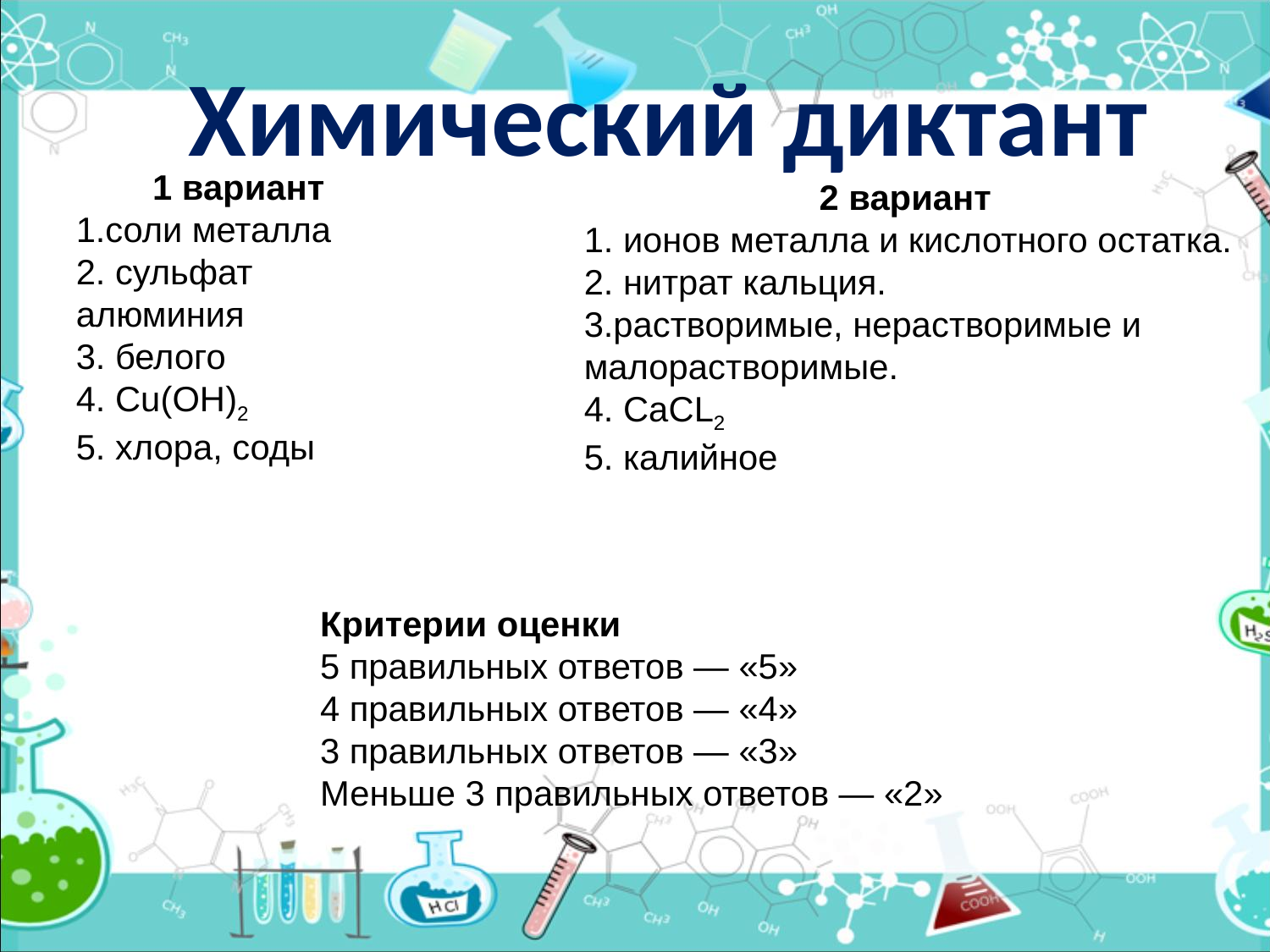

# Химический диктант
1 вариант
1.соли металла
2. сульфат алюминия
3. белого
4. Cu(OH)2
5. хлора, соды

2 вариант
1. ионов металла и кислотного остатка.
2. нитрат кальция.
3.растворимые, нерастворимые и малорастворимые.
4. CаCL2
5. калийное

Критерии оценки
5 правильных ответов — «5»
4 правильных ответов — «4»
3 правильных ответов — «3»
Меньше 3 правильных ответов — «2»